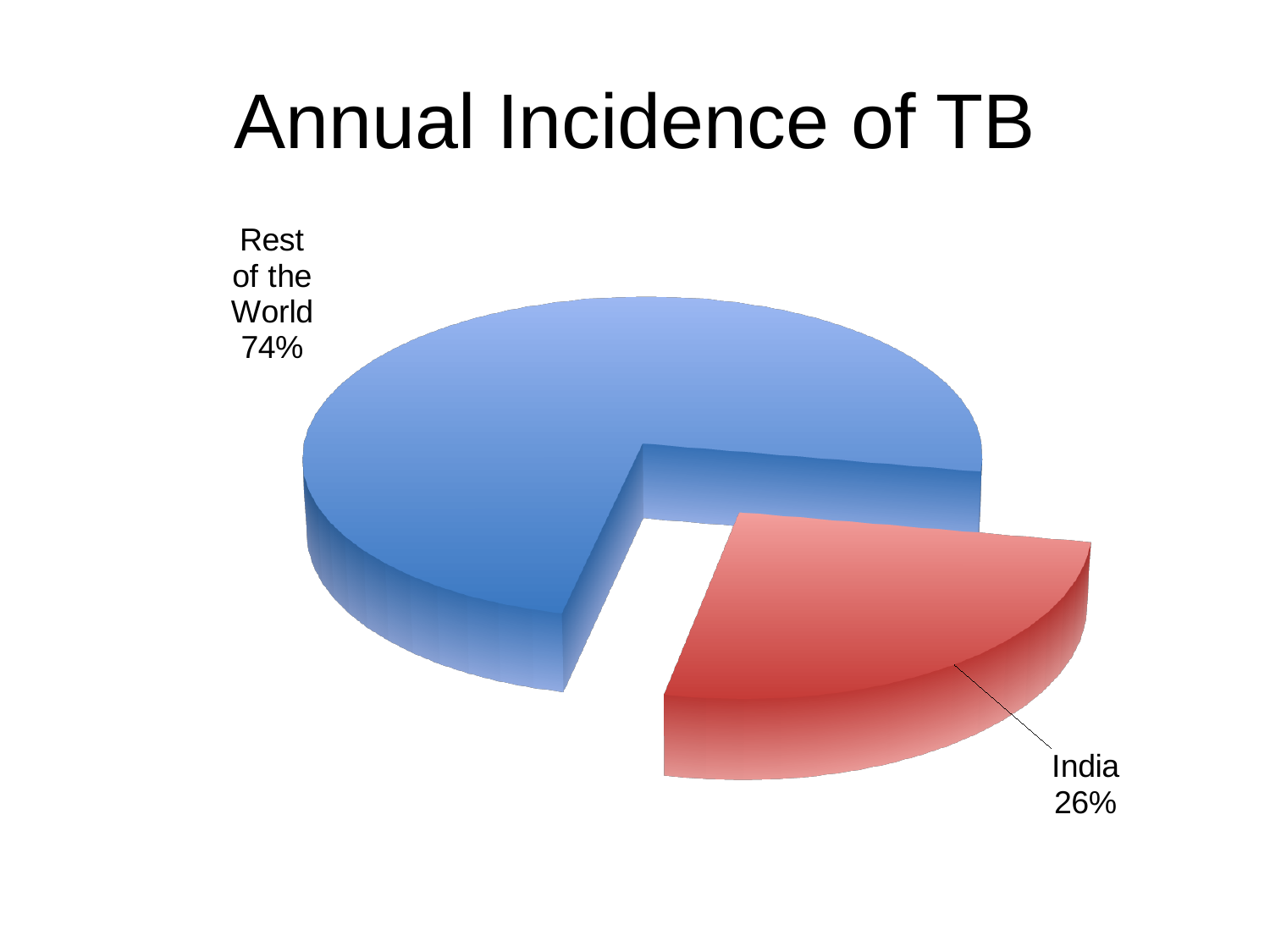

# Annual Incidence of TB

[unsupported chart]